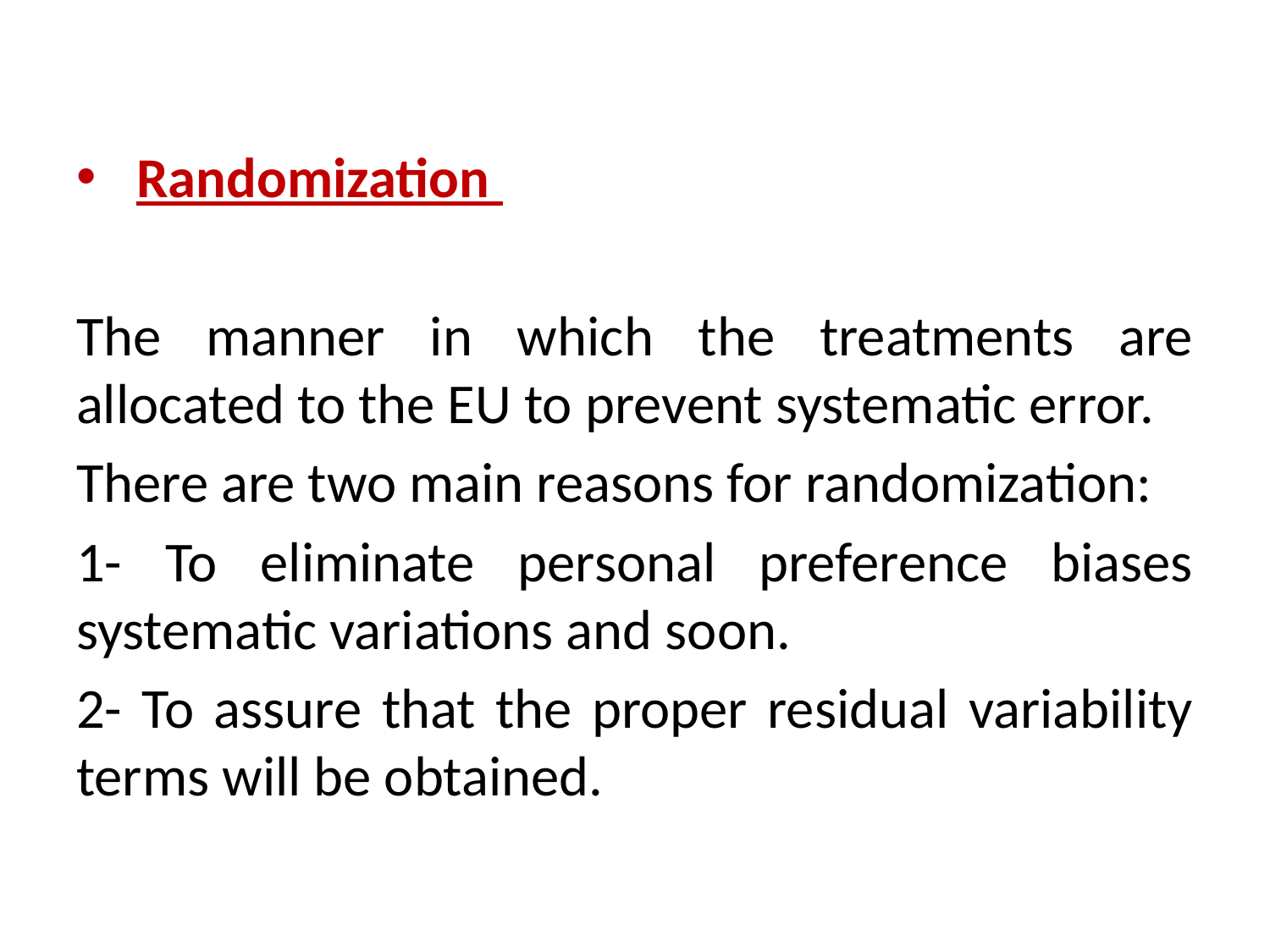

Randomization

The manner in which the treatments are allocated to the EU to prevent systematic error.
There are two main reasons for randomization:
1- To eliminate personal preference biases systematic variations and soon.
2- To assure that the proper residual variability terms will be obtained.